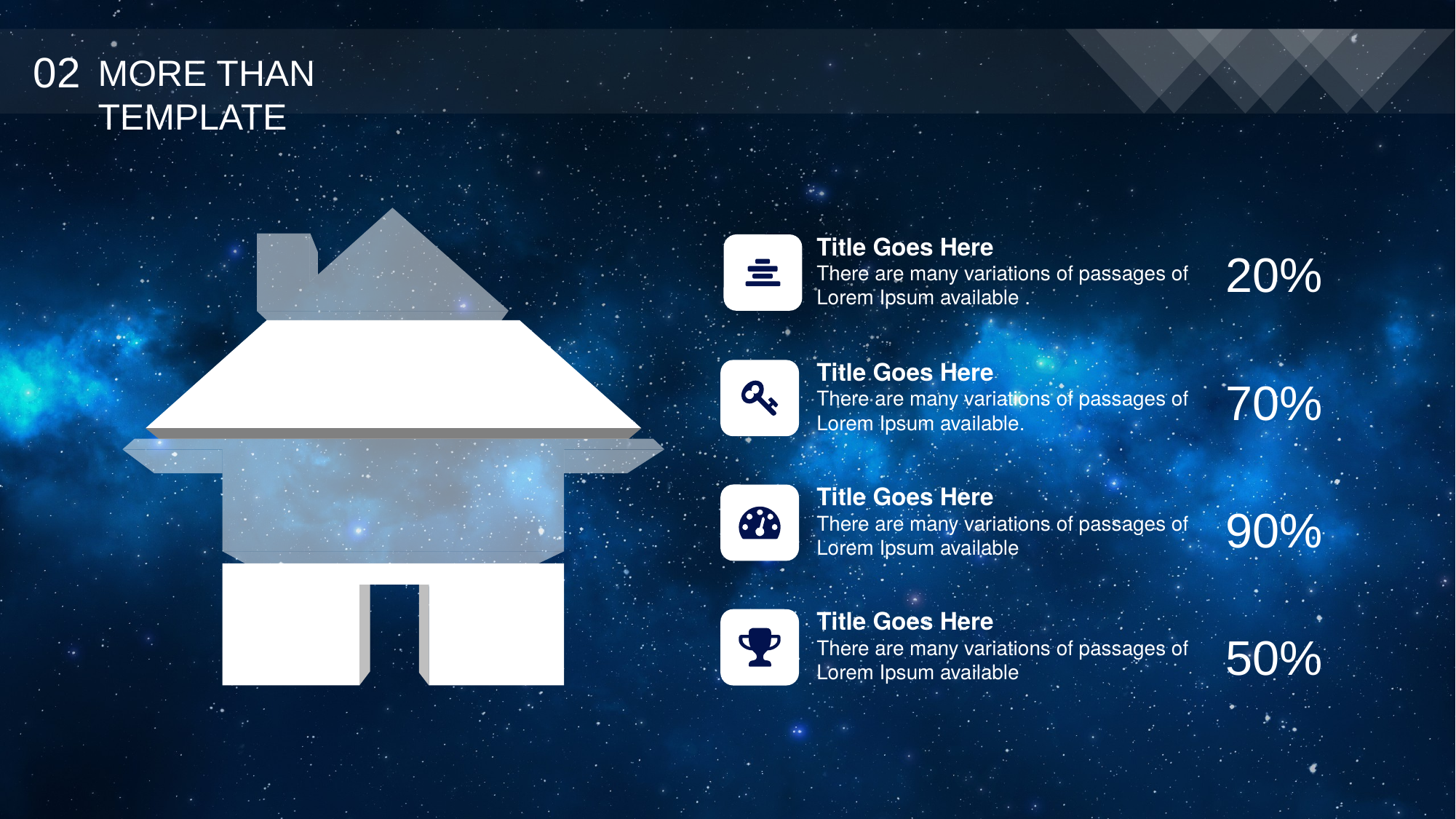

02
MORE THAN TEMPLATE

e7d195523061f1c0dc554706afe4c72a60a25314cbaece805811E654B44695D34D35691164BB3D154CCFD5D798F6FEAD99EAA8F1ADC3D4AFA5BC9ED0BB3A4B45073A038AC38E89AB54D31AA59602B9F134AB2F4D6262A1B4F8AD91EDB836BA4A8A86D335FB844568ED1D8A20E8CEC8589707BF5B91587DDBEC310FFCA457F18EA4057AC7F56DD7C2
Title Goes Here
There are many variations of passages of Lorem Ipsum available .

20%

Title Goes Here
There are many variations of passages of Lorem Ipsum available.

70%

Title Goes Here
There are many variations of passages of Lorem Ipsum available

90%

Title Goes Here
There are many variations of passages of Lorem Ipsum available

50%